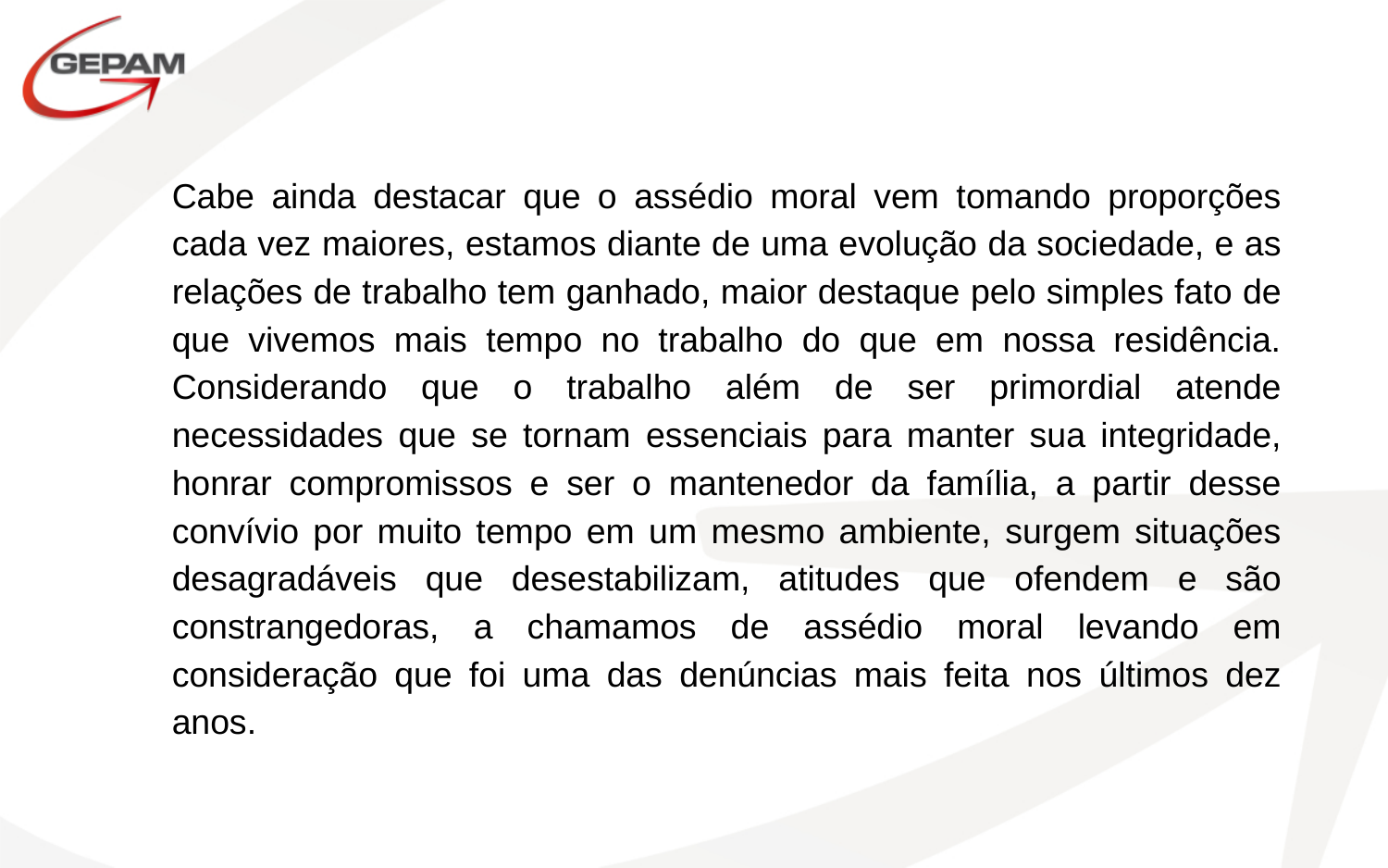

Cabe ainda destacar que o assédio moral vem tomando proporções cada vez maiores, estamos diante de uma evolução da sociedade, e as relações de trabalho tem ganhado, maior destaque pelo simples fato de que vivemos mais tempo no trabalho do que em nossa residência. Considerando que o trabalho além de ser primordial atende necessidades que se tornam essenciais para manter sua integridade, honrar compromissos e ser o mantenedor da família, a partir desse convívio por muito tempo em um mesmo ambiente, surgem situações desagradáveis que desestabilizam, atitudes que ofendem e são constrangedoras, a chamamos de assédio moral levando em consideração que foi uma das denúncias mais feita nos últimos dez anos.